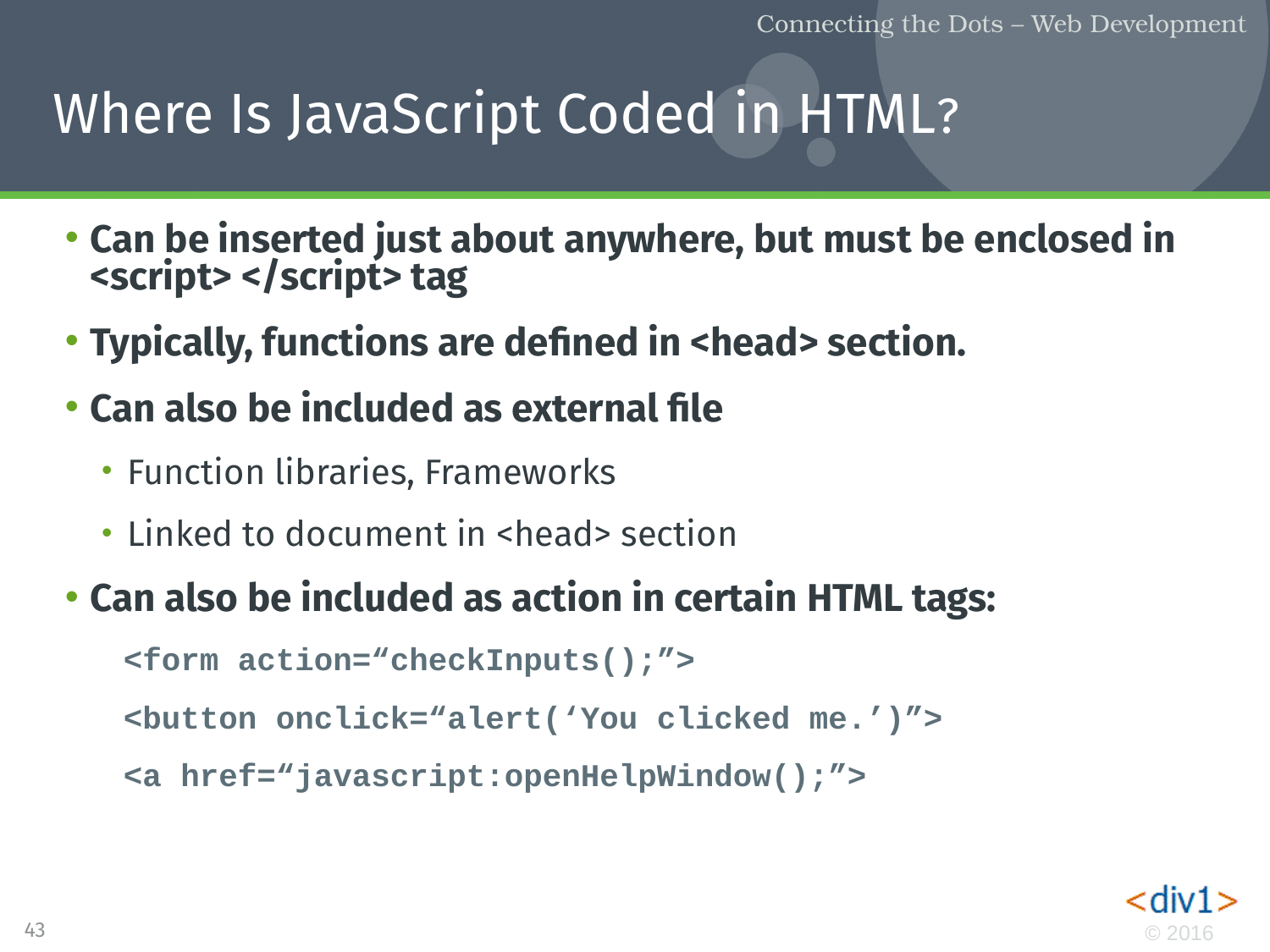

# Where Is JavaScript Coded in HTML?
Can be inserted just about anywhere, but must be enclosed in <script> </script> tag
Typically, functions are defined in <head> section.
Can also be included as external file
Function libraries, Frameworks
Linked to document in <head> section
Can also be included as action in certain HTML tags:
<form action=“checkInputs();”>
<button onclick=“alert(‘You clicked me.’)”>
<a href=“javascript:openHelpWindow();”>